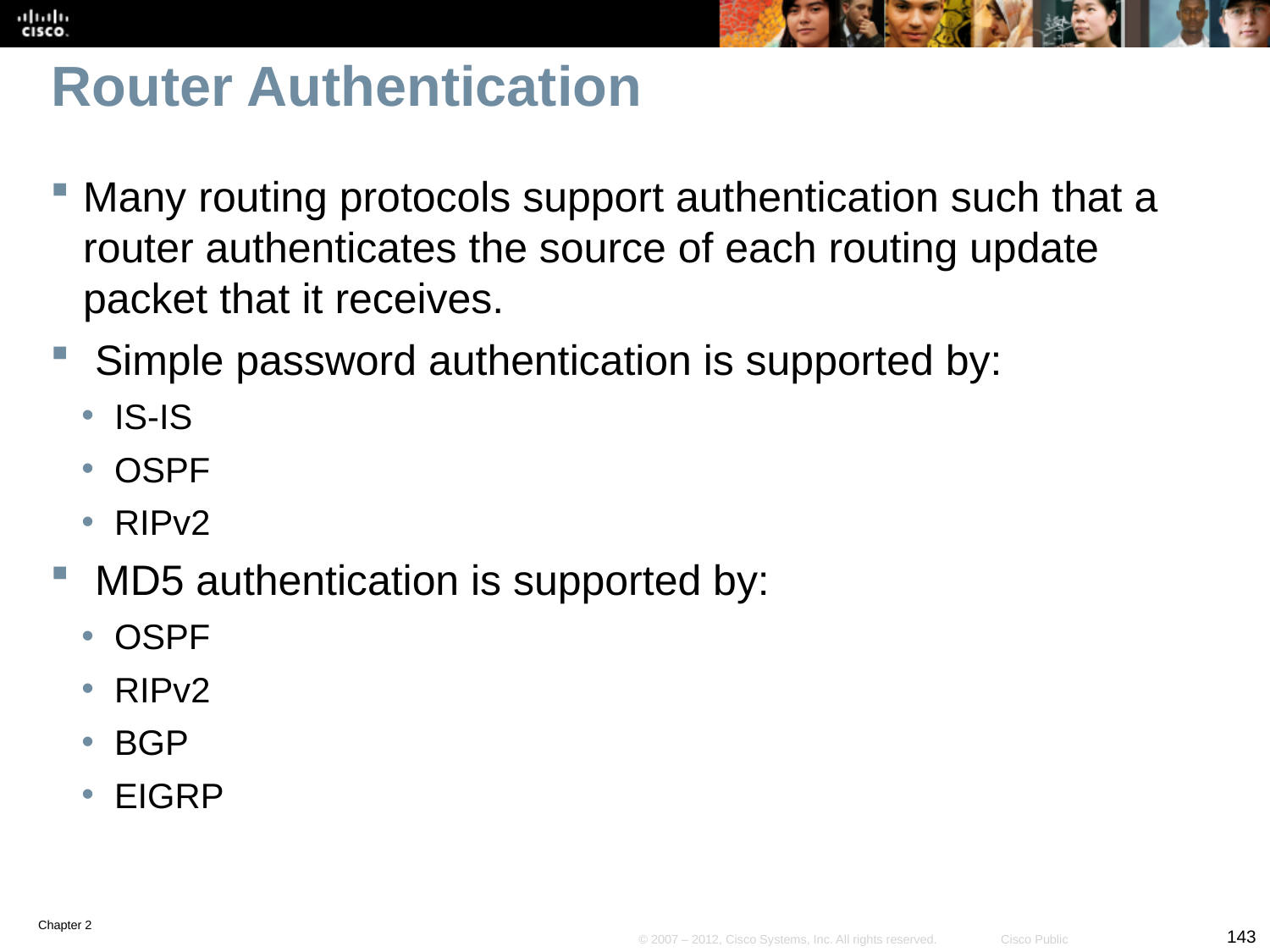

# Router Authentication
Many routing protocols support authentication such that a router authenticates the source of each routing update packet that it receives.
 Simple password authentication is supported by:
IS-IS
OSPF
RIPv2
 MD5 authentication is supported by:
OSPF
RIPv2
BGP
EIGRP